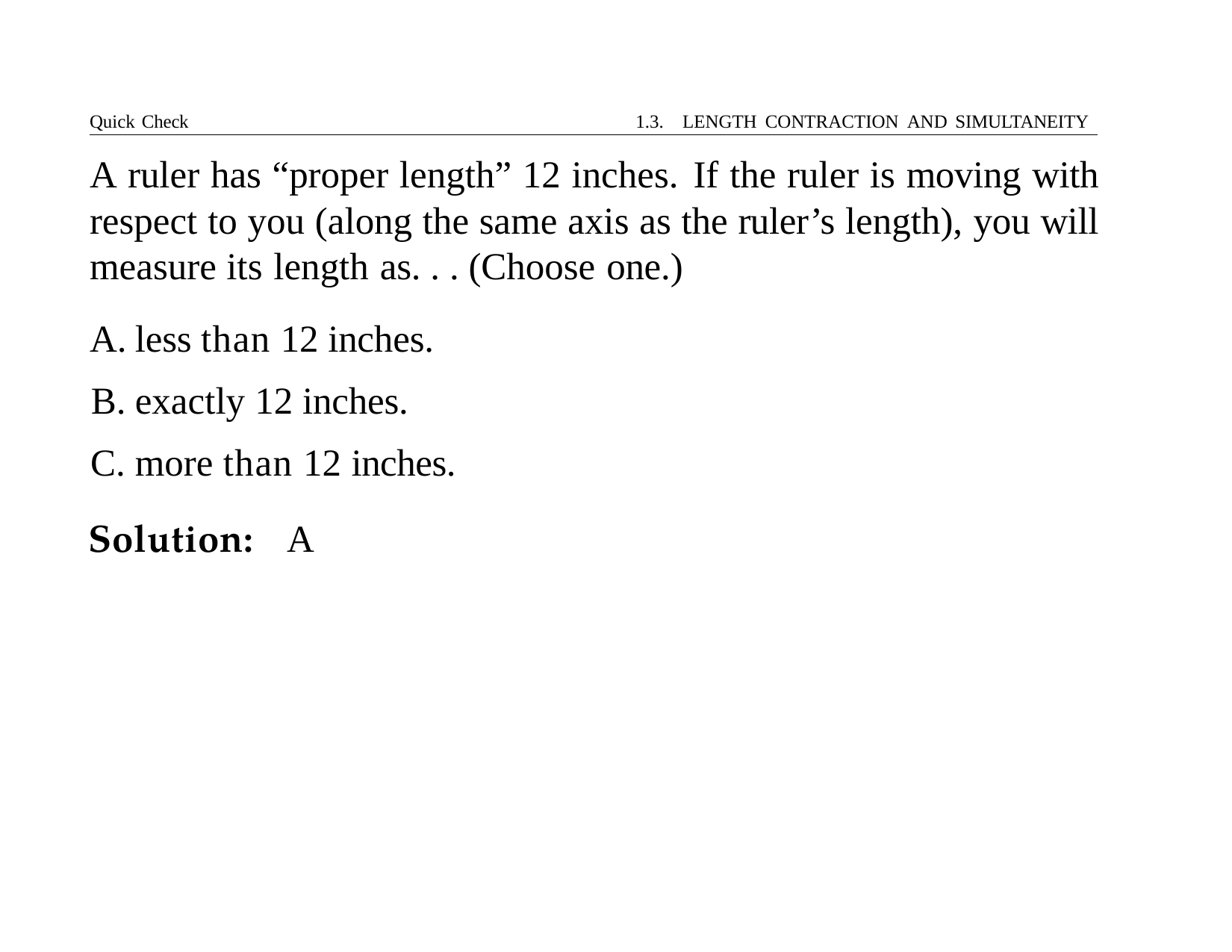

Quick Check	1.3.  LENGTH CONTRACTION AND SIMULTANEITY

# A ruler has “proper length” 12 inches. If the ruler is moving with respect to you (along the same axis as the ruler’s length), you will measure its length as. . . (Choose one.)
less than 12 inches.
exactly 12 inches.
more than 12 inches.
Solution:	A